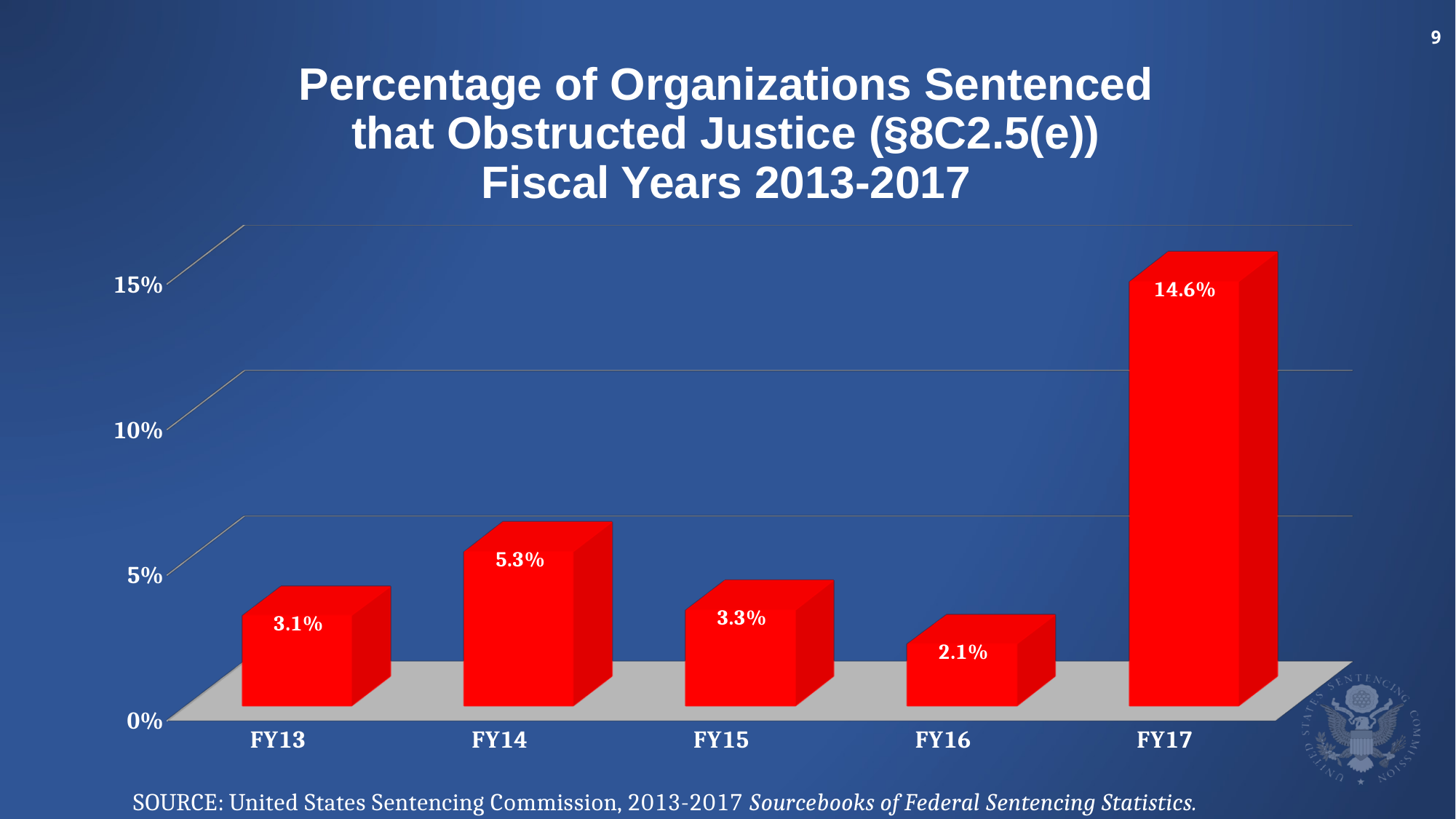

# Percentage of Organizations Sentenced that Obstructed Justice (§8C2.5(e)) Fiscal Years 2013-2017

[unsupported chart]

SOURCE: United States Sentencing Commission, 2013-2017 Sourcebooks of Federal Sentencing Statistics.